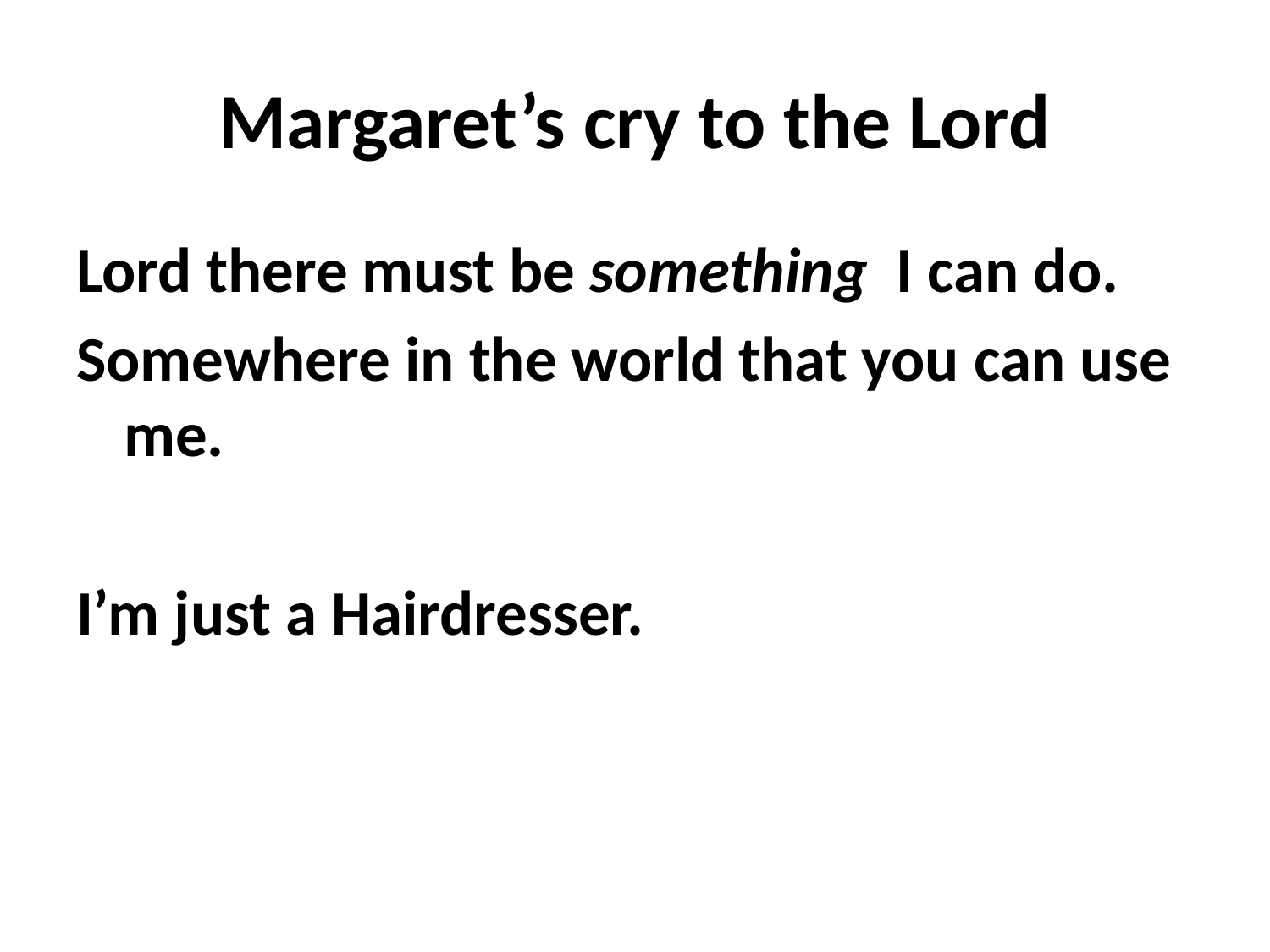

# Margaret’s cry to the Lord
Lord there must be something  I can do.
Somewhere in the world that you can use me.

I’m just a Hairdresser.